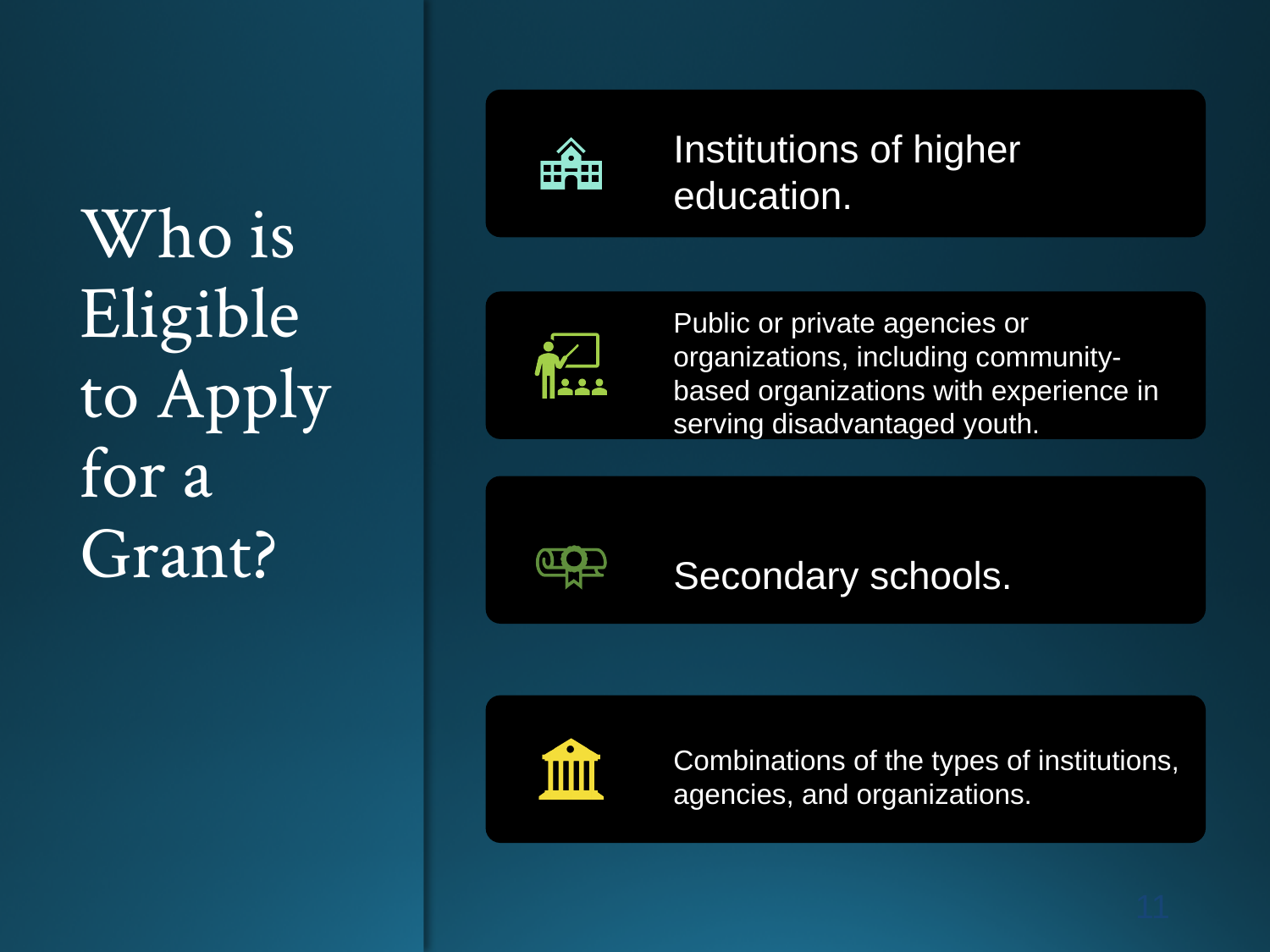

Institutions of higher education.
Public or private agencies or organizations, including community-based organizations with experience in serving disadvantaged youth.
Secondary schools.
Combinations of the types of institutions, agencies, and organizations.
# Who is Eligible to Apply for a Grant?
11